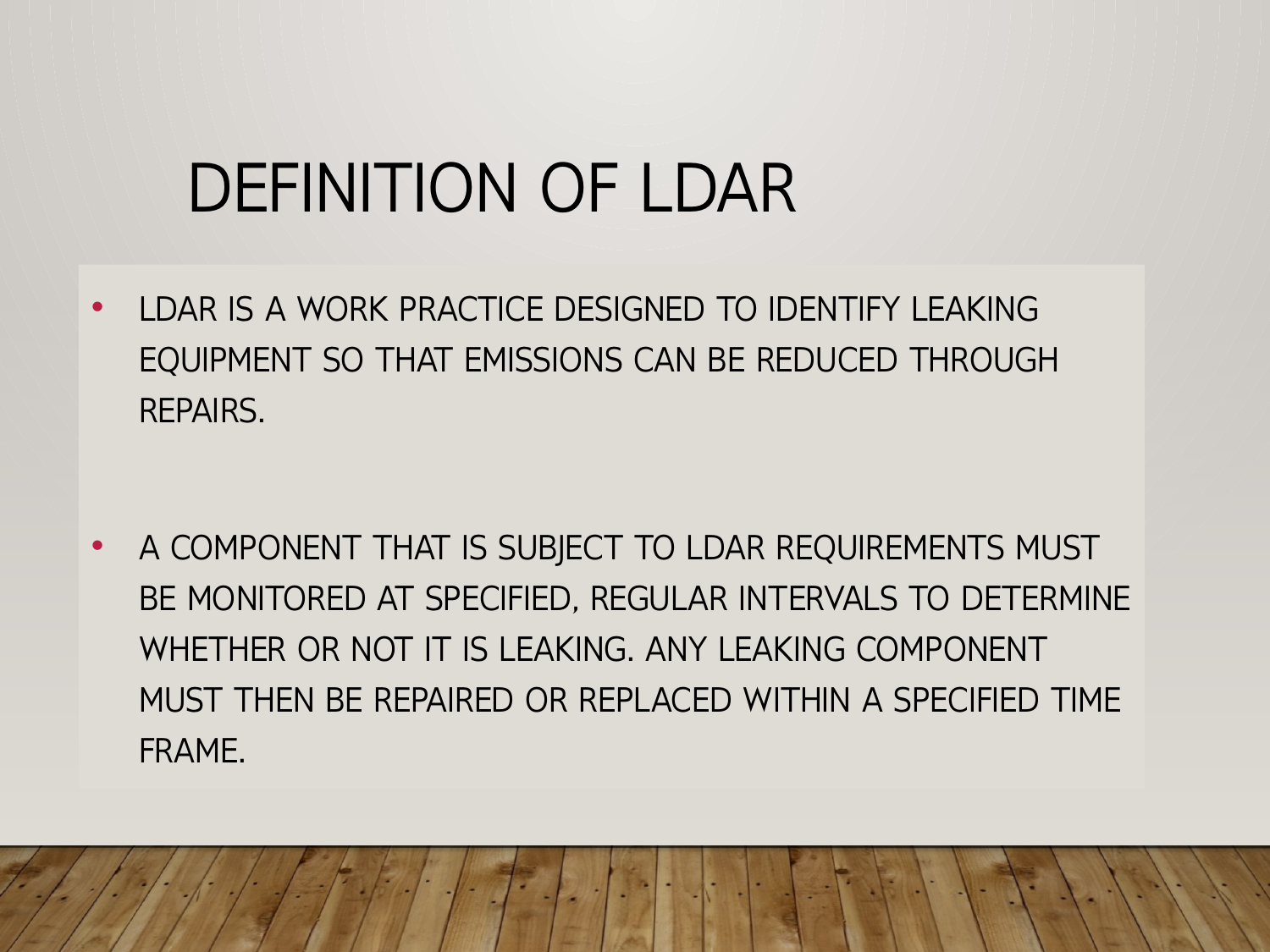

# Definition of LDAR
LDAR is a work practice designed to identify leaking equipment so that emissions can be reduced through repairs.

A component that is subject to LDAR requirements must be monitored at specified, regular intervals to determine whether or not it is leaking. Any leaking component must then be repaired or replaced within a specified time frame.